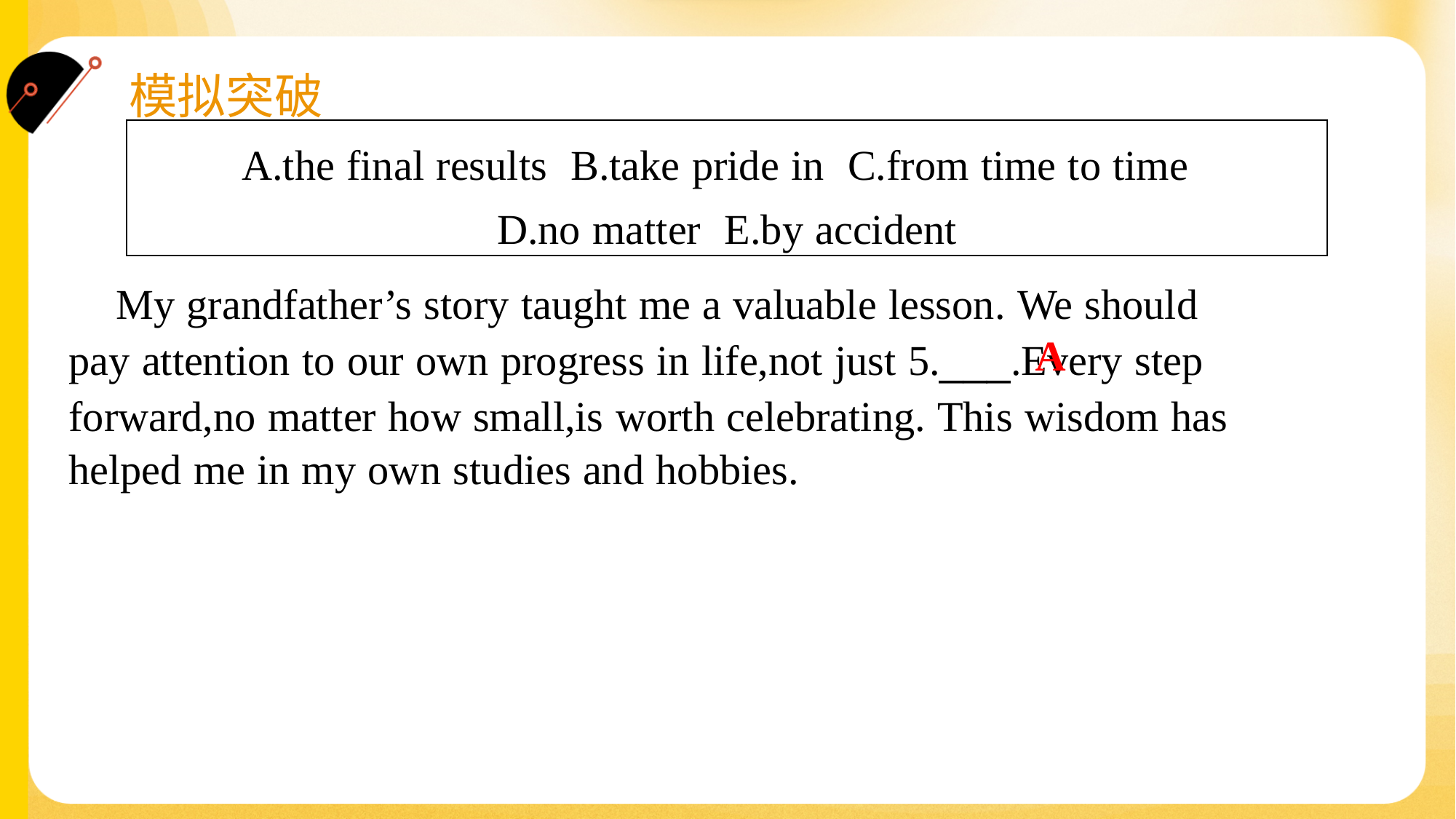

| A.the final results B.take pride in C.from time to time D.no matter E.by accident |
| --- |
    My grandfather’s story taught me a valuable lesson. We should
pay attention to our own progress in life,not just 5.___.Every step
forward,no matter how small,is worth celebrating. This wisdom has
helped me in my own studies and hobbies.#1.2
A